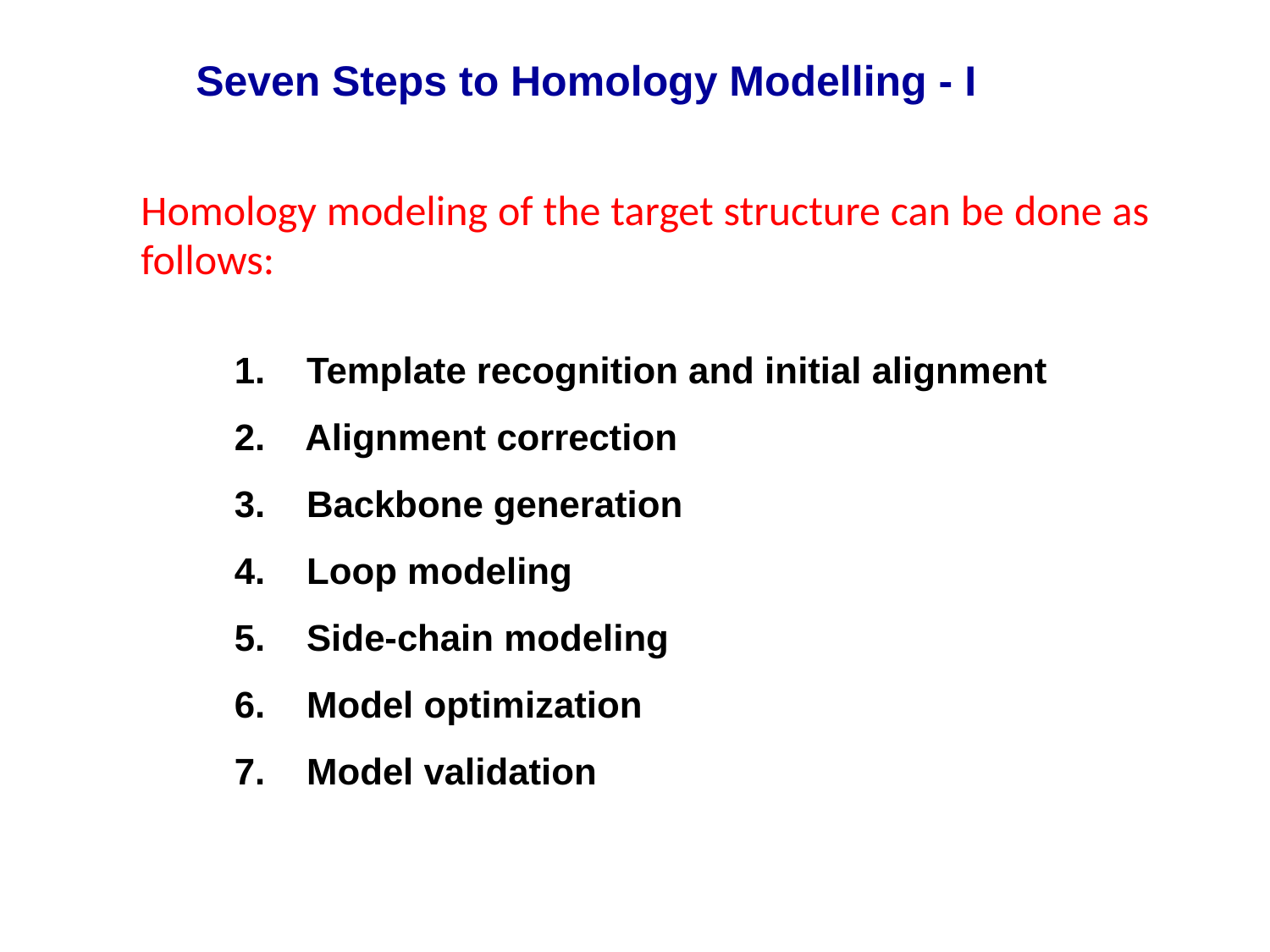

Seven Steps to Homology Modelling - I
Homology modeling of the target structure can be done as follows:
1.    Template recognition and initial alignment
2.    Alignment correction
3.    Backbone generation
4.    Loop modeling
5.    Side-chain modeling
6.    Model optimization
7.    Model validation